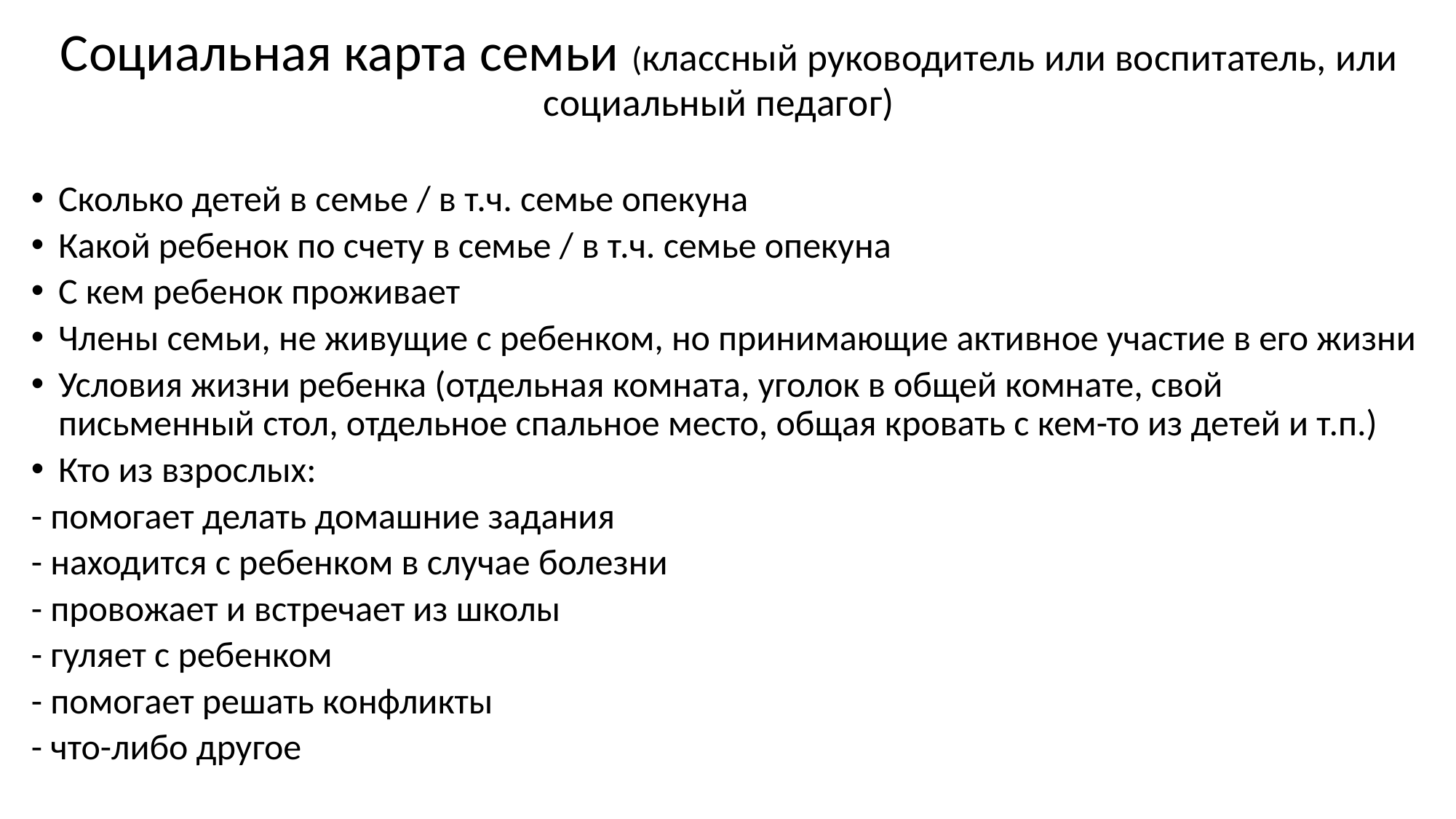

# Социальная карта семьи (классный руководитель или воспитатель, или социальный педагог)
Сколько детей в семье / в т.ч. семье опекуна
Какой ребенок по счету в семье / в т.ч. семье опекуна
С кем ребенок проживает
Члены семьи, не живущие с ребенком, но принимающие активное участие в его жизни
Условия жизни ребенка (отдельная комната, уголок в общей комнате, свой письменный стол, отдельное спальное место, общая кровать с кем-то из детей и т.п.)
Кто из взрослых:
- помогает делать домашние задания
- находится с ребенком в случае болезни
- провожает и встречает из школы
- гуляет с ребенком
- помогает решать конфликты
- что-либо другое